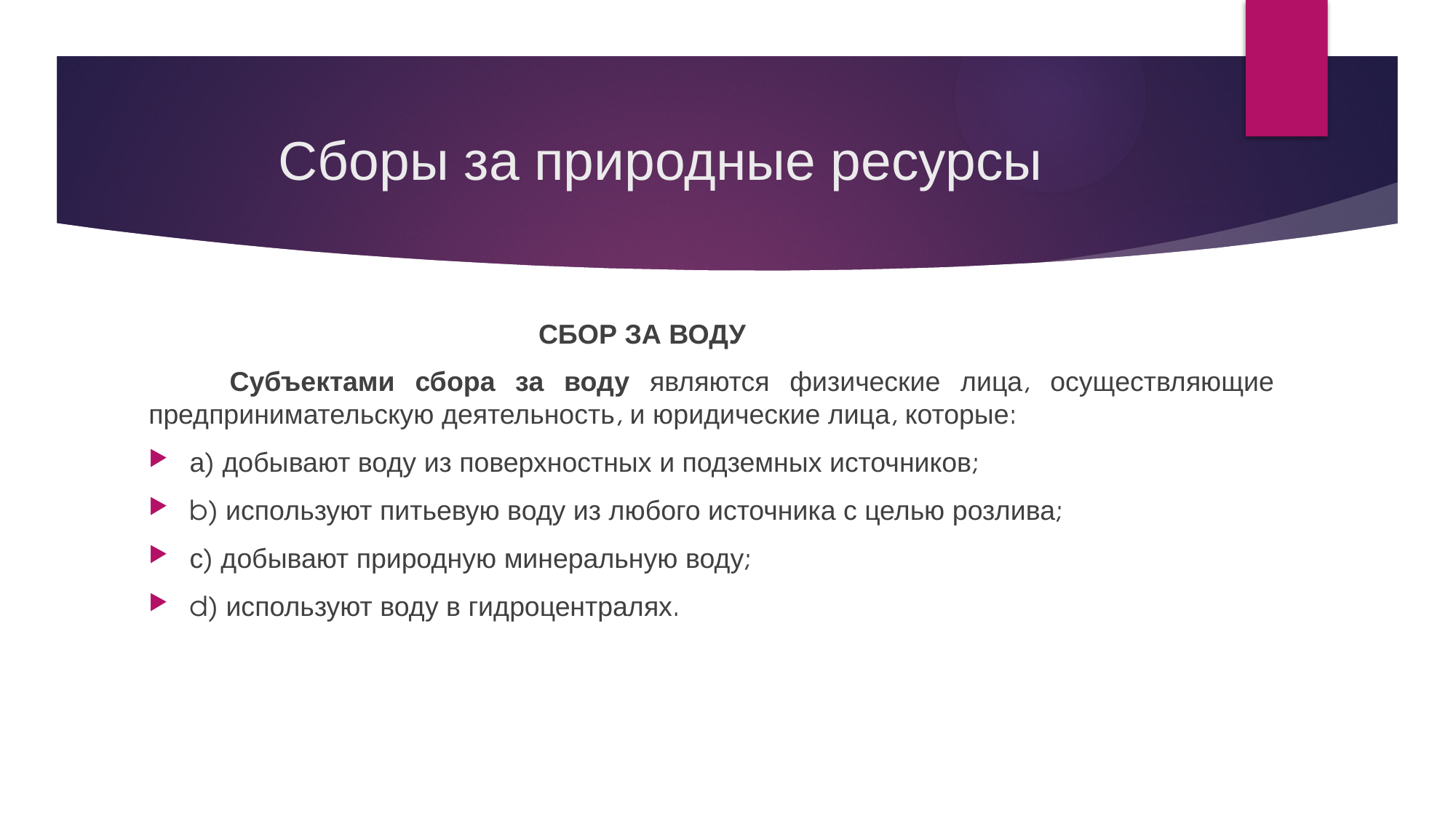

# Сборы за природные ресурсы
                                                   СБОР ЗА ВОДУ
    Субъектами сбора за воду являются физические лица, осуществляющие предпринимательскую деятельность, и юридические лица, которые:
а) добывают воду из поверхностных и подземных источников;
b) используют питьевую воду из любого источника с целью розлива;
с) добывают природную минеральную воду;
d) используют воду в гидроцентралях.